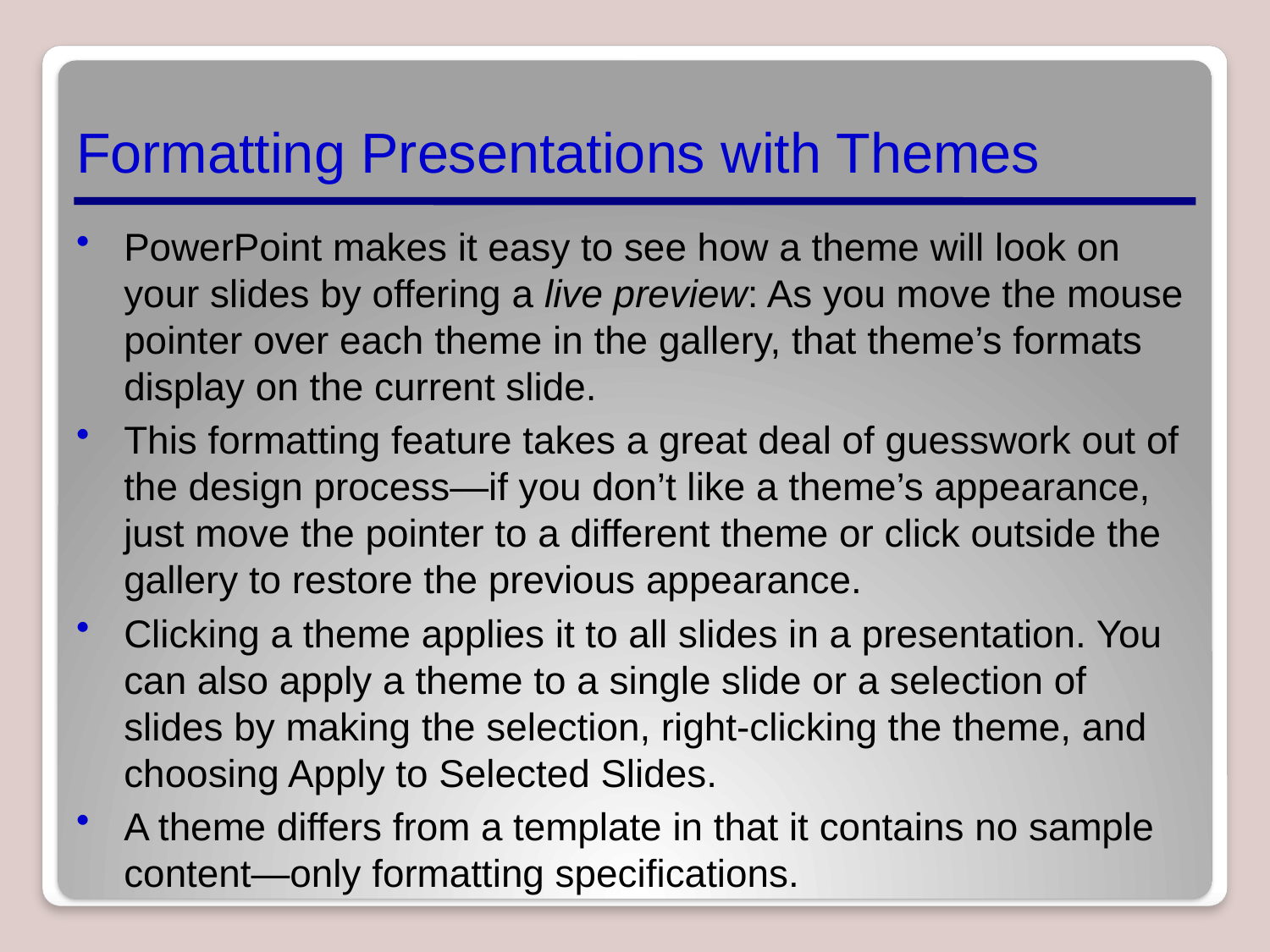

# Formatting Presentations with Themes
PowerPoint makes it easy to see how a theme will look on your slides by offering a live preview: As you move the mouse pointer over each theme in the gallery, that theme’s formats display on the current slide.
This formatting feature takes a great deal of guesswork out of the design process—if you don’t like a theme’s appearance, just move the pointer to a different theme or click outside the gallery to restore the previous appearance.
Clicking a theme applies it to all slides in a presentation. You can also apply a theme to a single slide or a selection of slides by making the selection, right-clicking the theme, and choosing Apply to Selected Slides.
A theme differs from a template in that it contains no sample content—only formatting specifications.